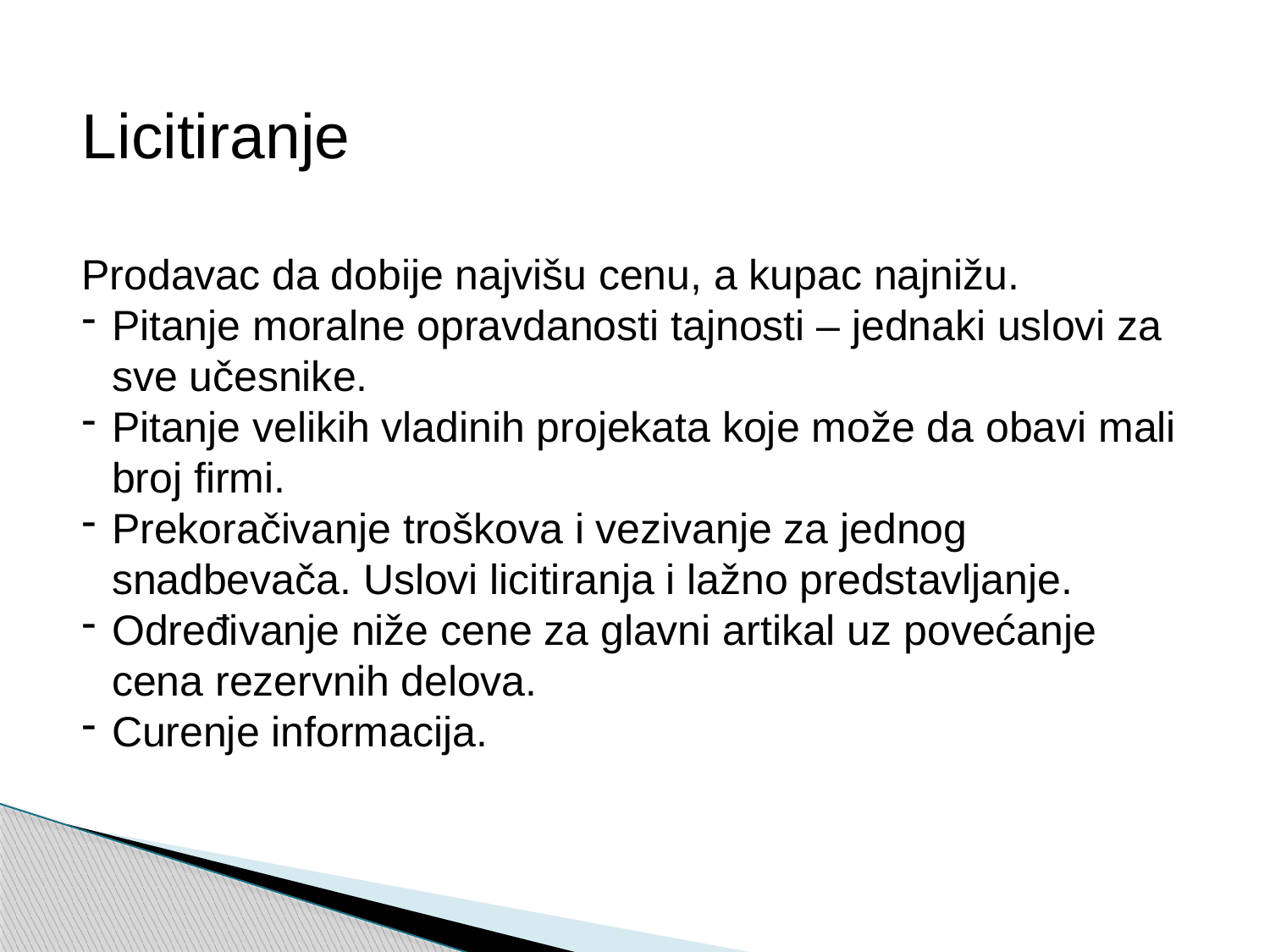

Licitiranje

Prodavac da dobije najvišu cenu, a kupac najnižu.
Pitanje moralne opravdanosti tajnosti – jednaki uslovi za sve učesnike.
Pitanje velikih vladinih projekata koje može da obavi mali broj firmi.
Prekoračivanje troškova i vezivanje za jednog snadbevača. Uslovi licitiranja i lažno predstavljanje.
Određivanje niže cene za glavni artikal uz povećanje cena rezervnih delova.
Curenje informacija.